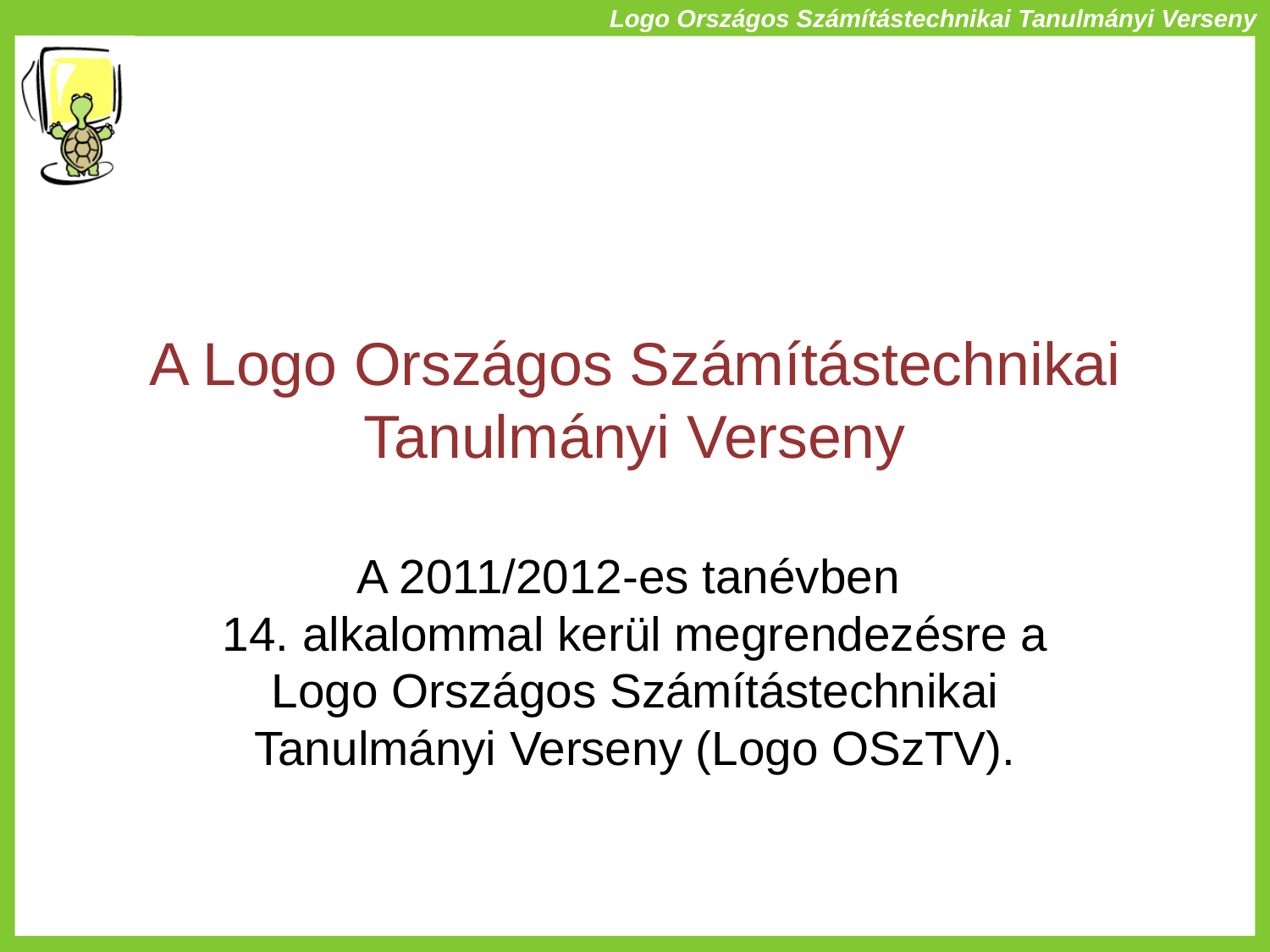

# A Logo Országos Számítástechnikai Tanulmányi Verseny
A 2011/2012-es tanévben
14. alkalommal kerül megrendezésre a Logo Országos Számítástechnikai Tanulmányi Verseny (Logo OSzTV).